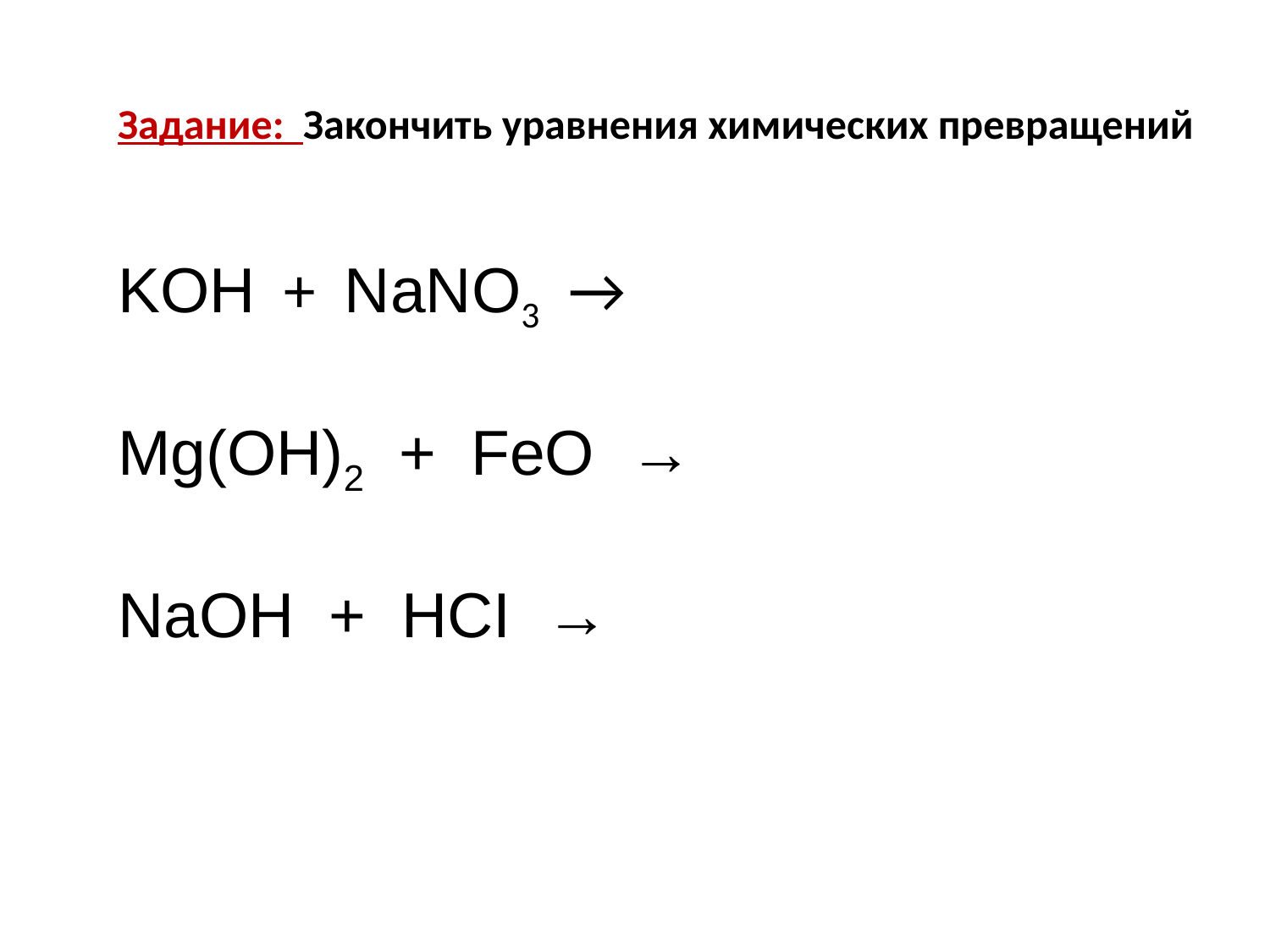

Задание:  Закончить уравнения химических превращений

KOH  +  NaNO3  →

Mg(OH)2  +  FeO  →

NaOH  +  HCI  →